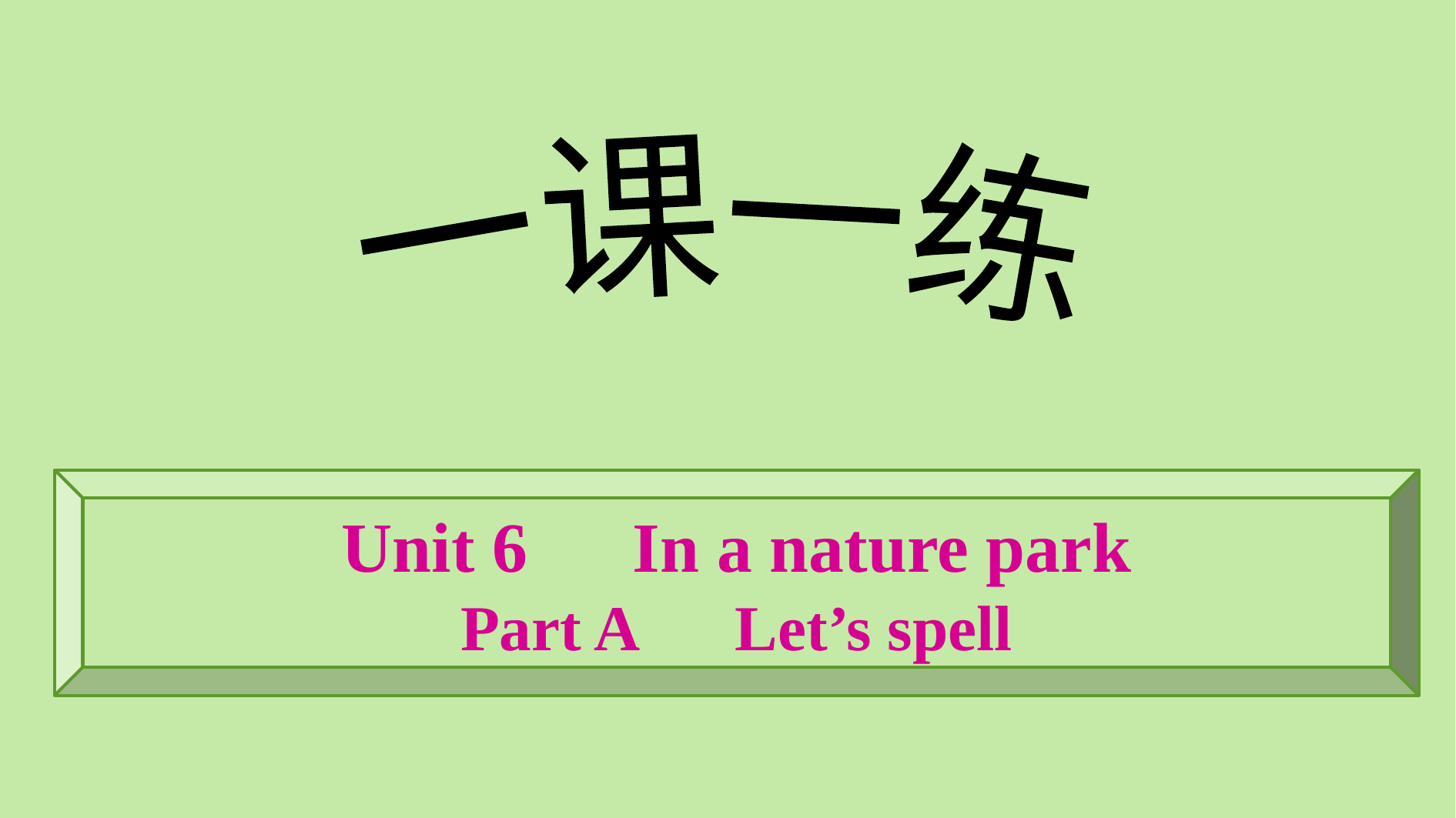

Unit 6　In a nature park
Part A　Let’s spell